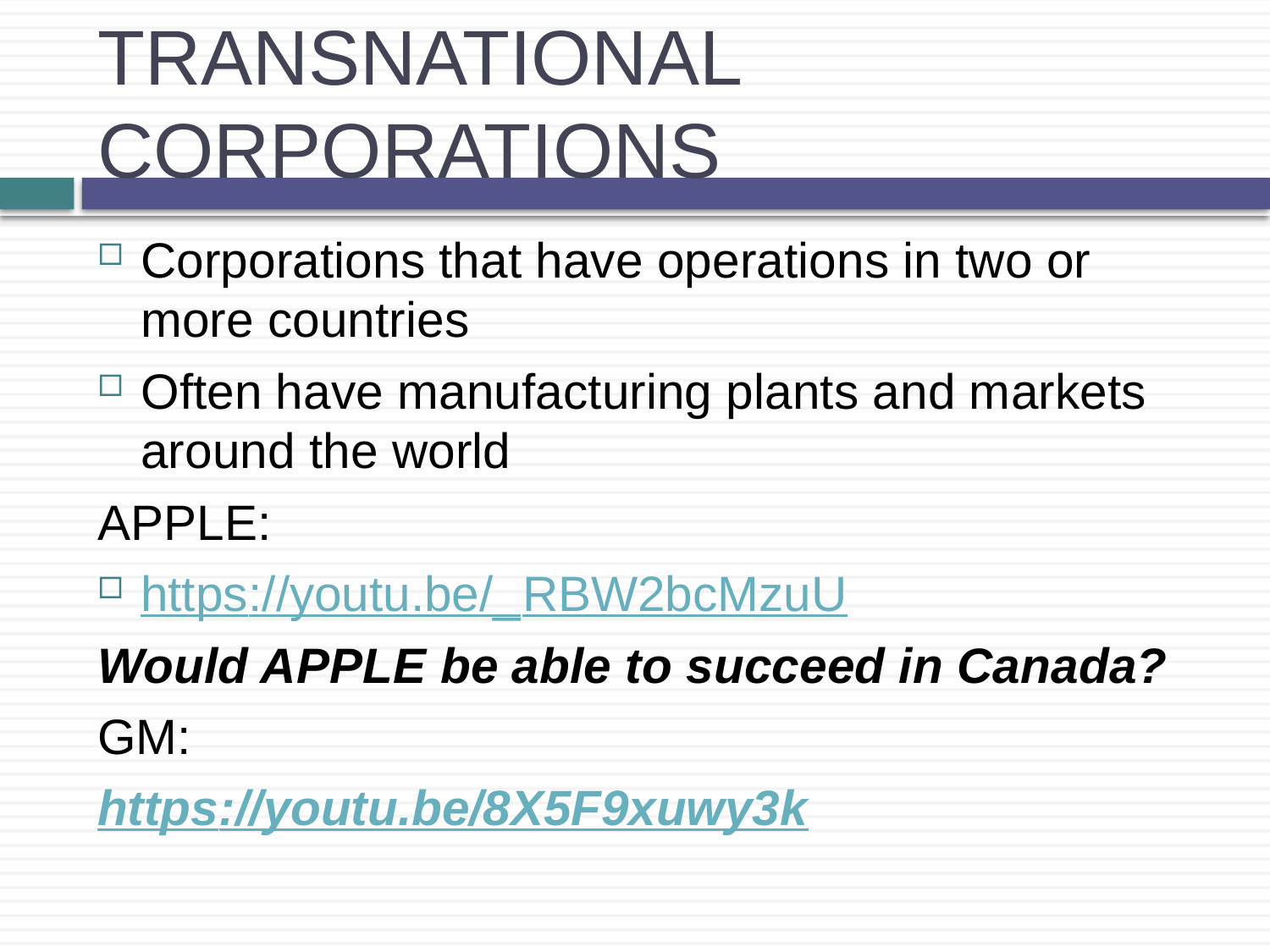

# TRANSNATIONAL CORPORATIONS
Corporations that have operations in two or more countries
Often have manufacturing plants and markets around the world
APPLE:
https://youtu.be/_RBW2bcMzuU
Would APPLE be able to succeed in Canada?
GM:
https://youtu.be/8X5F9xuwy3k